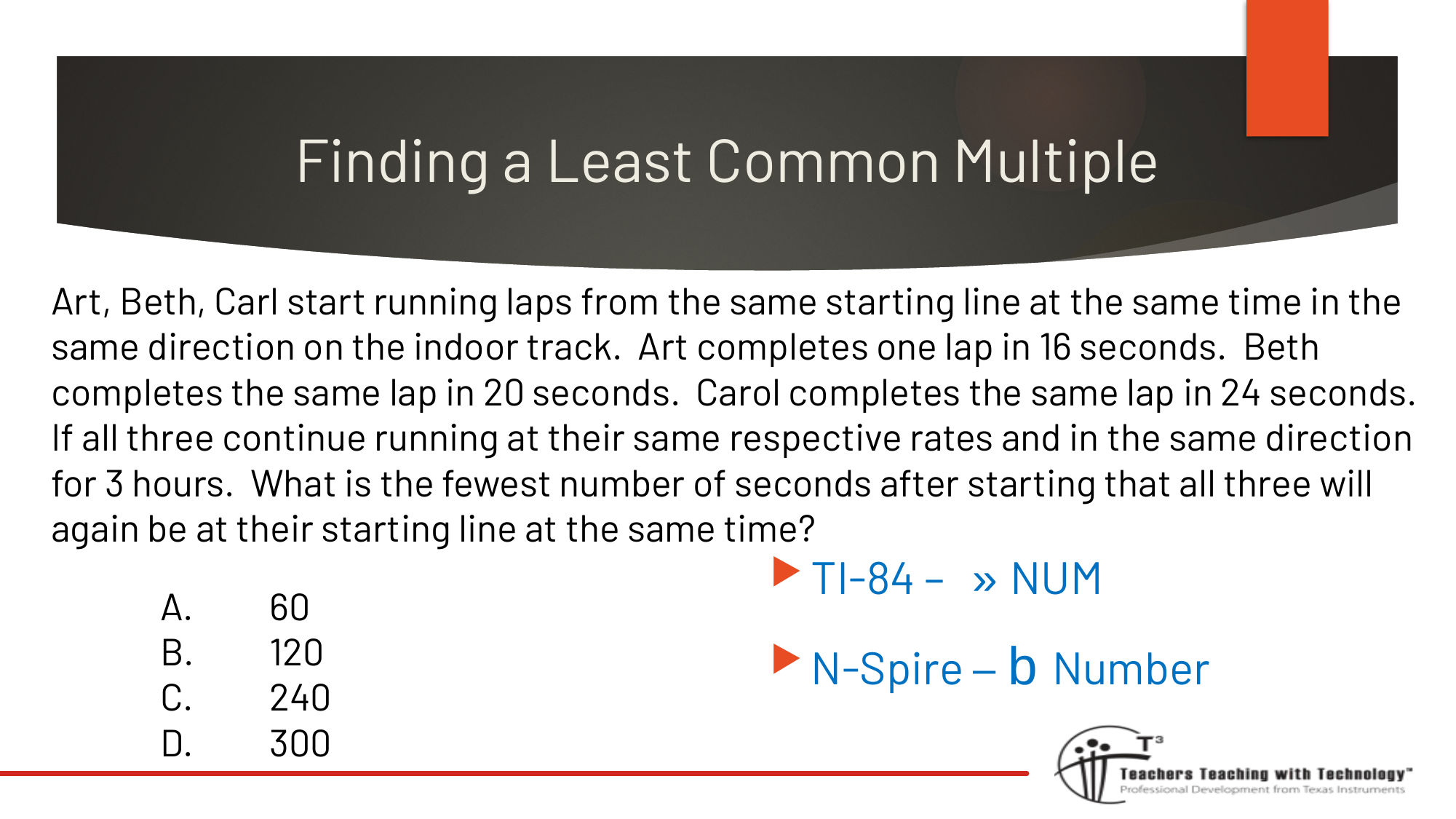

# Finding a Least Common Multiple

Art, Beth, Carl start running laps from the same starting line at the same time in the same direction on the indoor track.  Art completes one lap in 16 seconds.  Beth completes the same lap in 20 seconds.  Carol completes the same lap in 24 seconds.  If all three continue running at their same respective rates and in the same direction for 3 hours.  What is the fewest number of seconds after starting that all three will again be at their starting line at the same time?

	A.	60
	B.	120
	C.	240
	D.	300
TI-84 –   » NUM
N-Spire – b Number